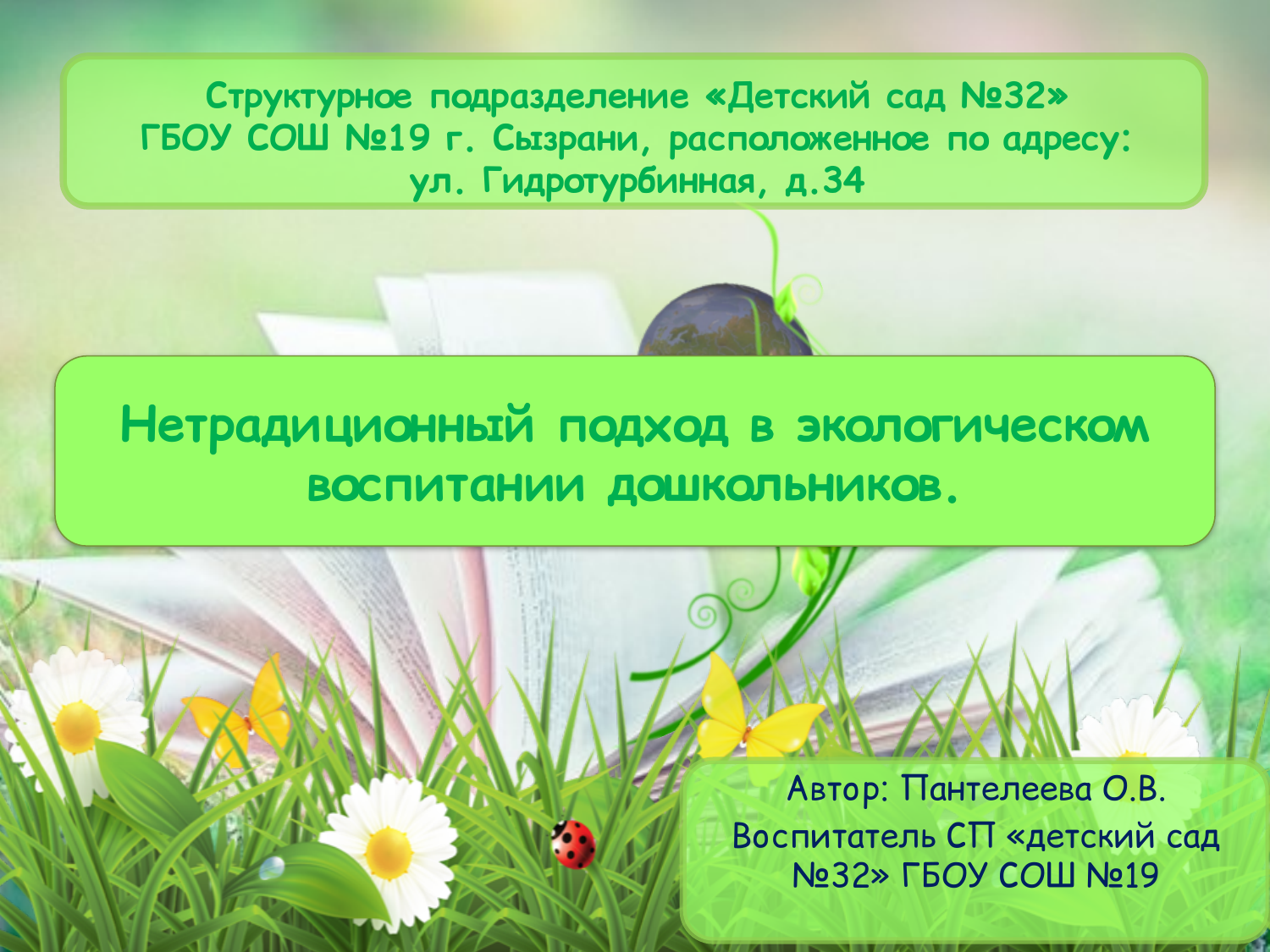

Структурное подразделение «Детский сад №32»
 ГБОУ СОШ №19 г. Сызрани, расположенное по адресу:
ул. Гидротурбинная, д.34
Нетрадиционный подход в экологическом воспитании дошкольников.
Автор: Пантелеева О.В.
Воспитатель СП «детский сад №32» ГБОУ СОШ №19